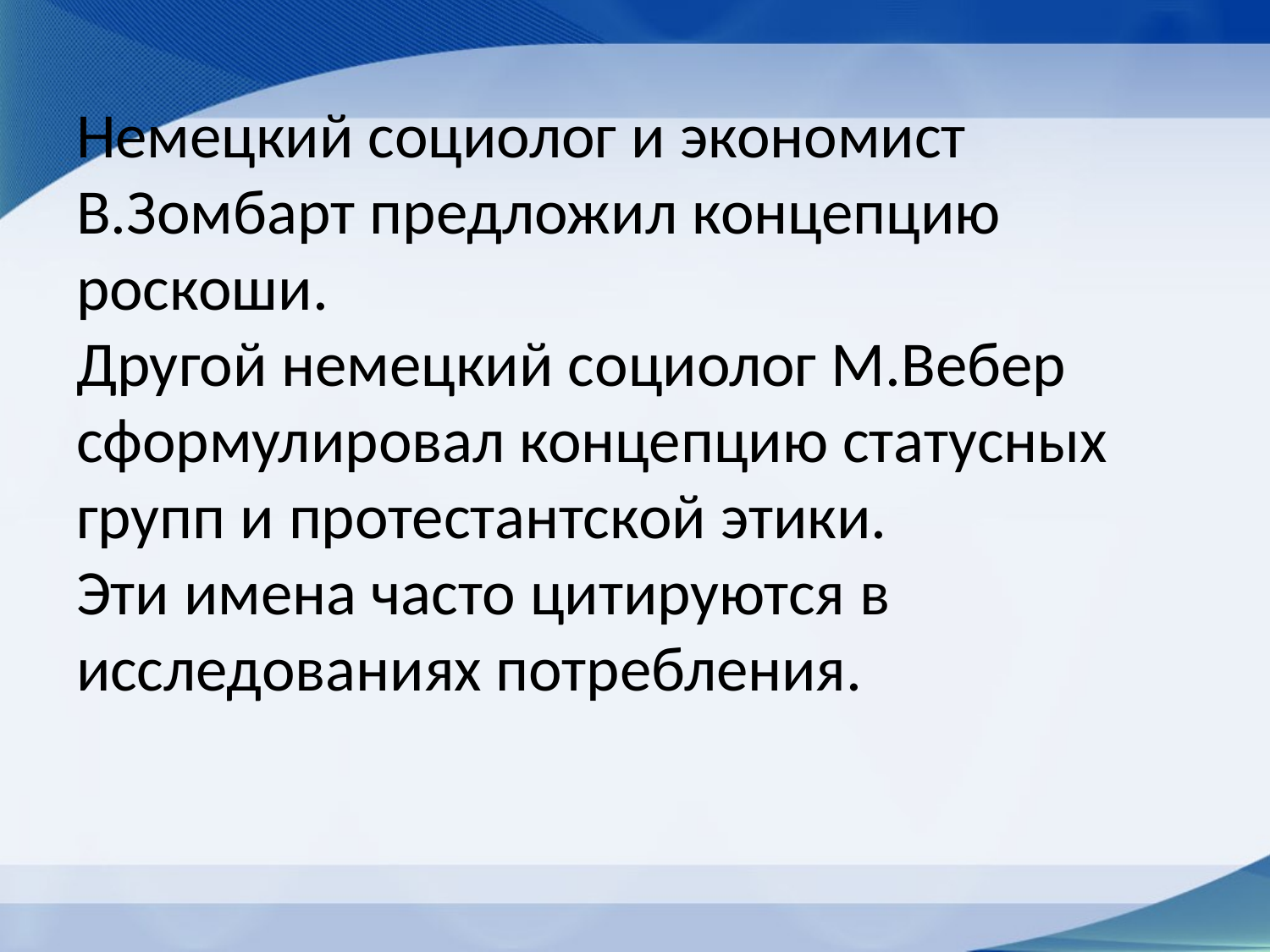

# Немецкий социолог и экономист В.Зомбарт предложил концепцию роскоши. Другой немецкий социолог М.Вебер сформулировал концепцию статусных групп и протестантской этики. Эти имена часто цитируются в исследованиях потребления.